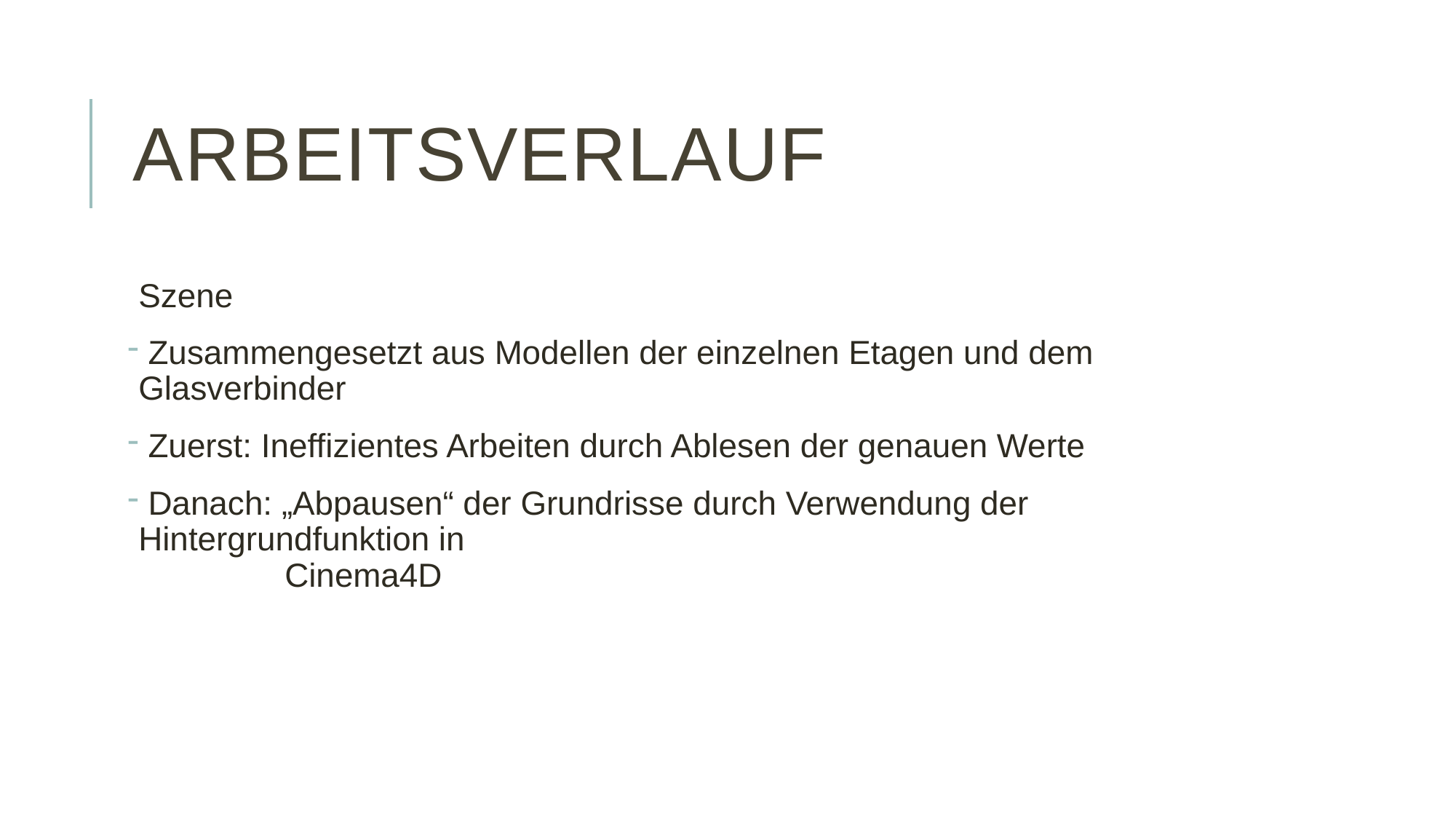

# Arbeitsverlauf
Szene
 Zusammengesetzt aus Modellen der einzelnen Etagen und dem Glasverbinder
 Zuerst: Ineffizientes Arbeiten durch Ablesen der genauen Werte
 Danach: „Abpausen“ der Grundrisse durch Verwendung der Hintergrundfunktion in
	    Cinema4D